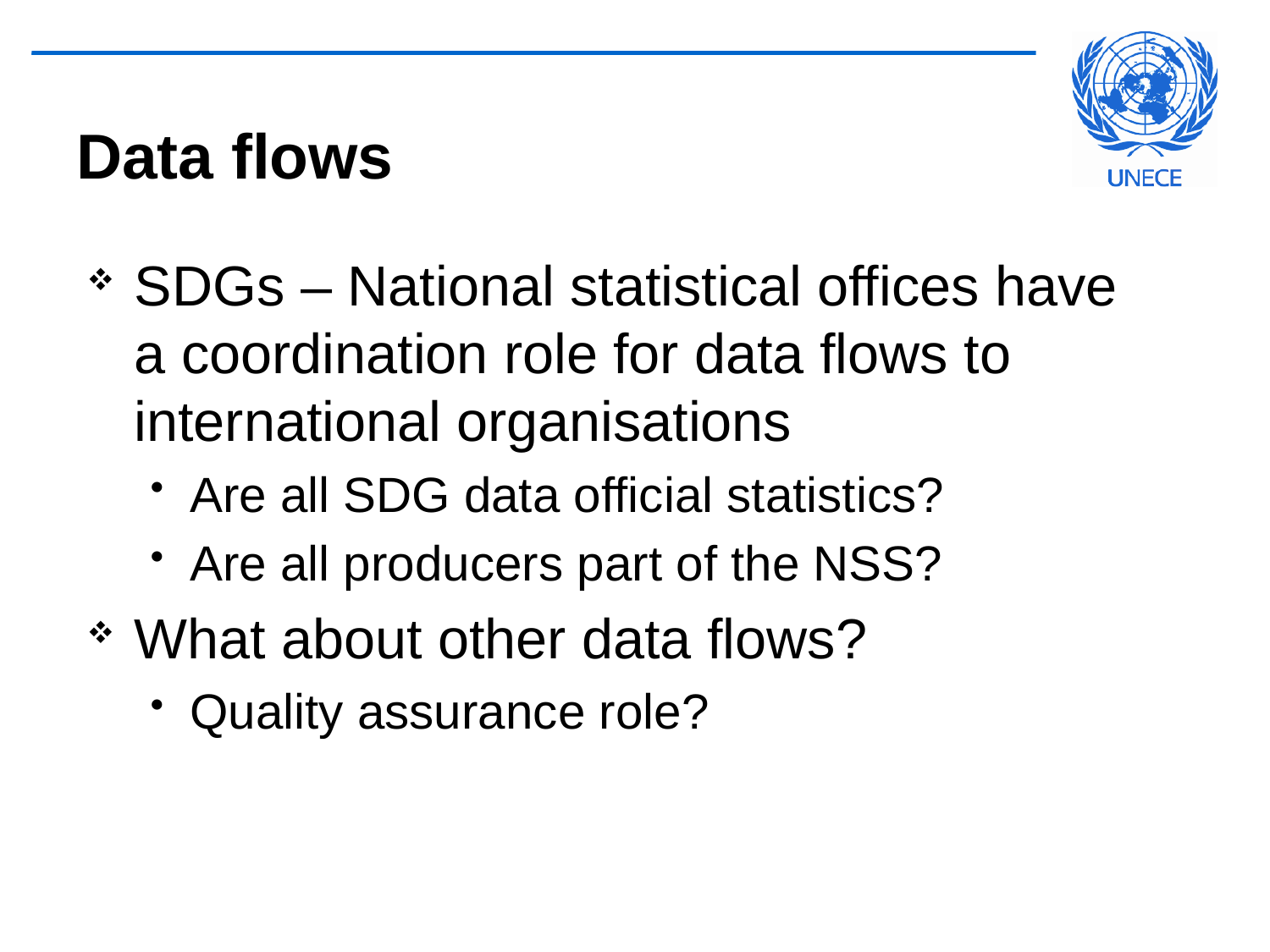

# Data flows
SDGs – National statistical offices have a coordination role for data flows to international organisations
Are all SDG data official statistics?
Are all producers part of the NSS?
What about other data flows?
Quality assurance role?